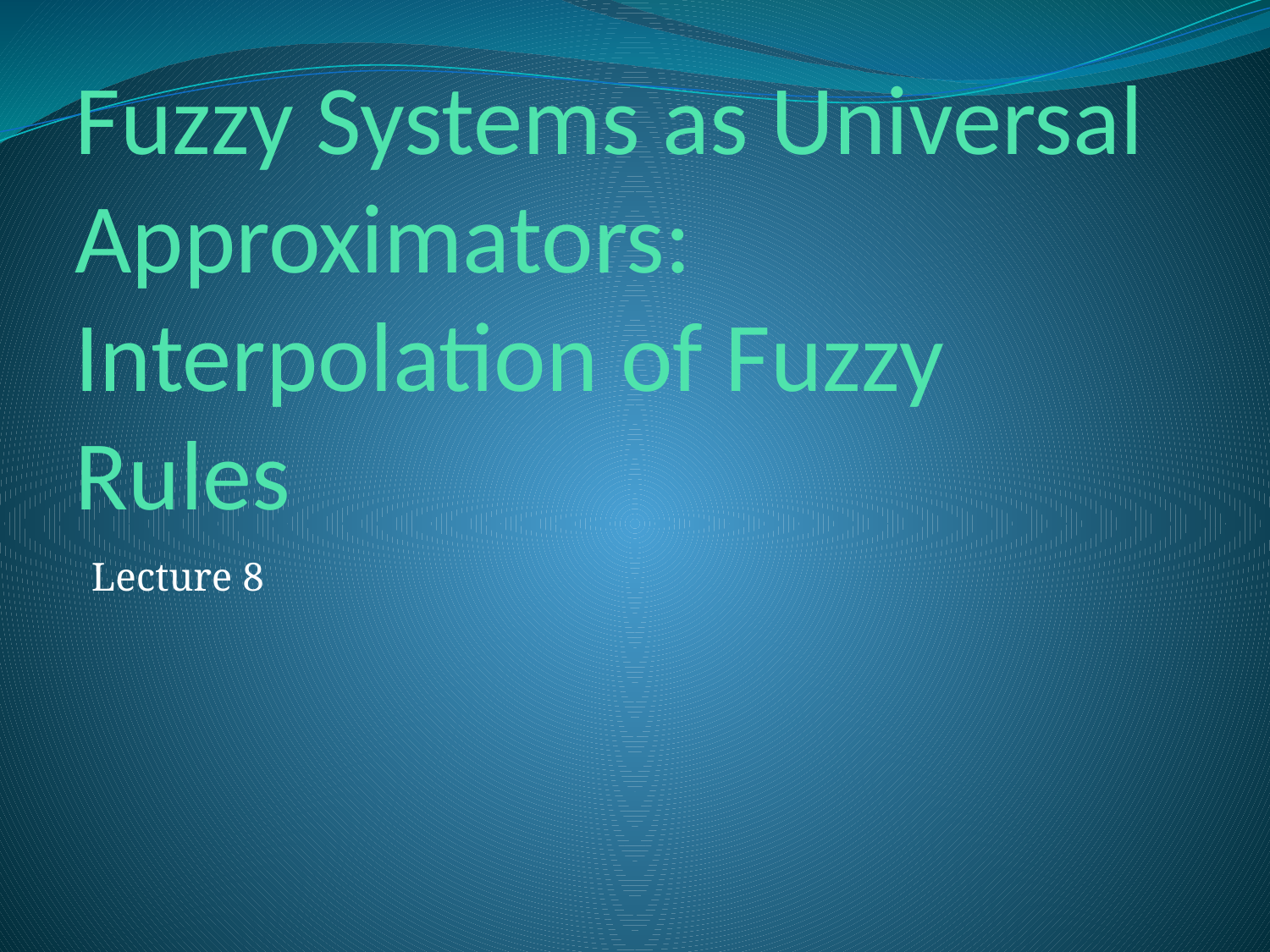

# Fuzzy Systems as Universal Approximators: Interpolation of Fuzzy Rules
Lecture 8